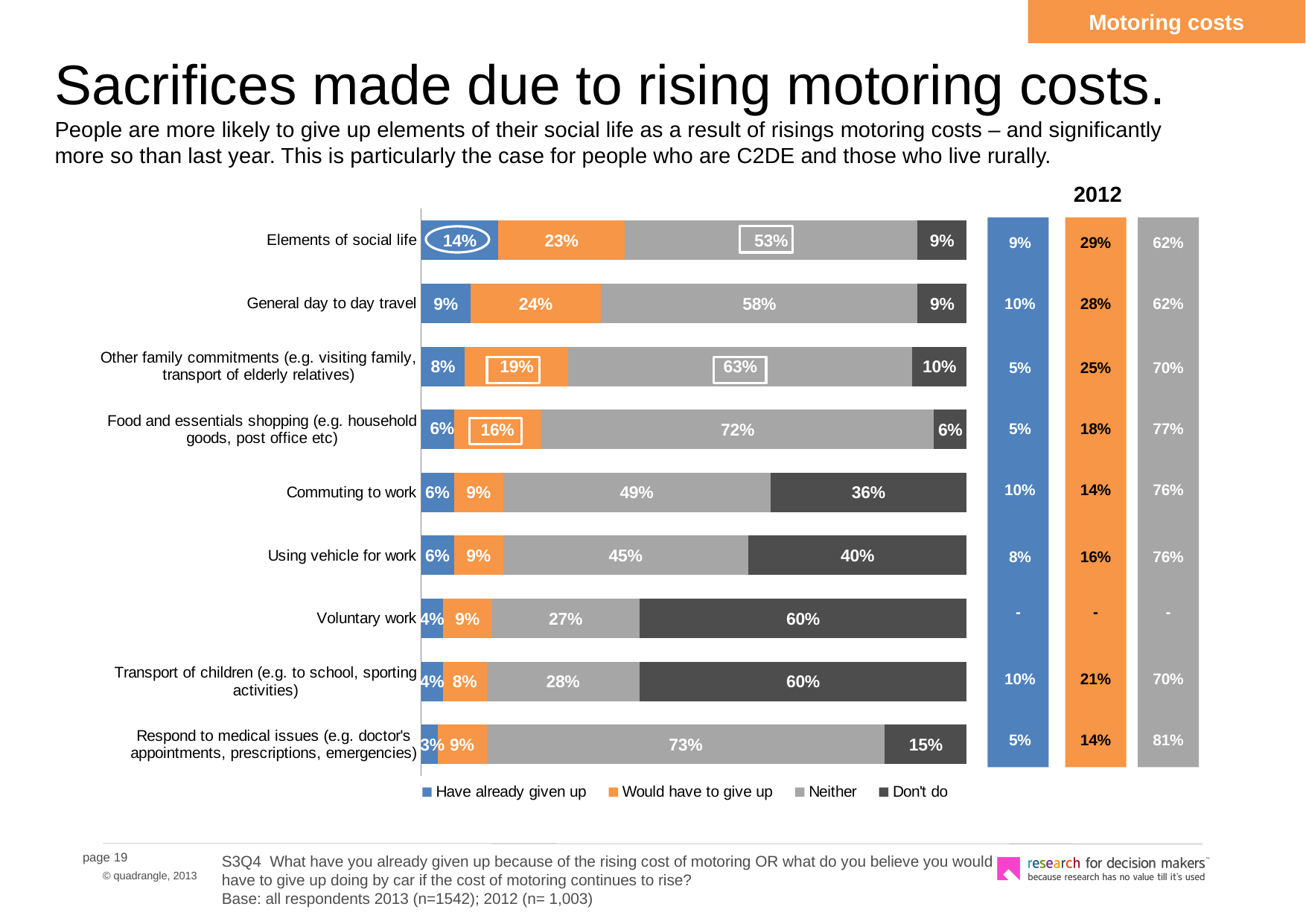

Motoring costs
# Sacrifices made due to rising motoring costs. People are more likely to give up elements of their social life as a result of risings motoring costs – and significantly more so than last year. This is particularly the case for people who are C2DE and those who live rurally.
2012

### Chart

| Category | Have already given up | Would have to give up | Neither | Don't do |
|---|---|---|---|---|
| Elements of social life | 0.14 | 0.23 | 0.53 | 0.09000000000000002 |
| General day to day travel | 0.09000000000000002 | 0.2400000000000002 | 0.5800000000000001 | 0.09000000000000002 |
| Other family commitments (e.g. visiting family, transport of elderly relatives) | 0.08000000000000004 | 0.19 | 0.6300000000000019 | 0.1 |
| Food and essentials shopping (e.g. household goods, post office etc) | 0.06000000000000003 | 0.16 | 0.7200000000000006 | 0.06000000000000003 |
| Commuting to work | 0.06000000000000003 | 0.09000000000000002 | 0.4900000000000003 | 0.3600000000000003 |
| Using vehicle for work | 0.06000000000000003 | 0.09000000000000002 | 0.45 | 0.4 |
| Voluntary work | 0.04000000000000002 | 0.09000000000000002 | 0.27 | 0.6000000000000006 |
| Transport of children (e.g. to school, sporting activities) | 0.04000000000000002 | 0.08000000000000004 | 0.2800000000000001 | 0.6000000000000006 |
| Respond to medical issues (e.g. doctor's appointments, prescriptions, emergencies) | 0.030000000000000002 | 0.09000000000000002 | 0.7300000000000006 | 0.15000000000000024 |

9%
29%
62%
10%
28%
62%
5%
25%
70%

5%
18%
77%

10%
14%
76%
8%
16%
76%
-
-
-
10%
21%
70%
5%
14%
81%

S3Q4  What have you already given up because of the rising cost of motoring OR what do you believe you would have to give up doing by car if the cost of motoring continues to rise?
Base: all respondents 2013 (n=1542); 2012 (n= 1,003)